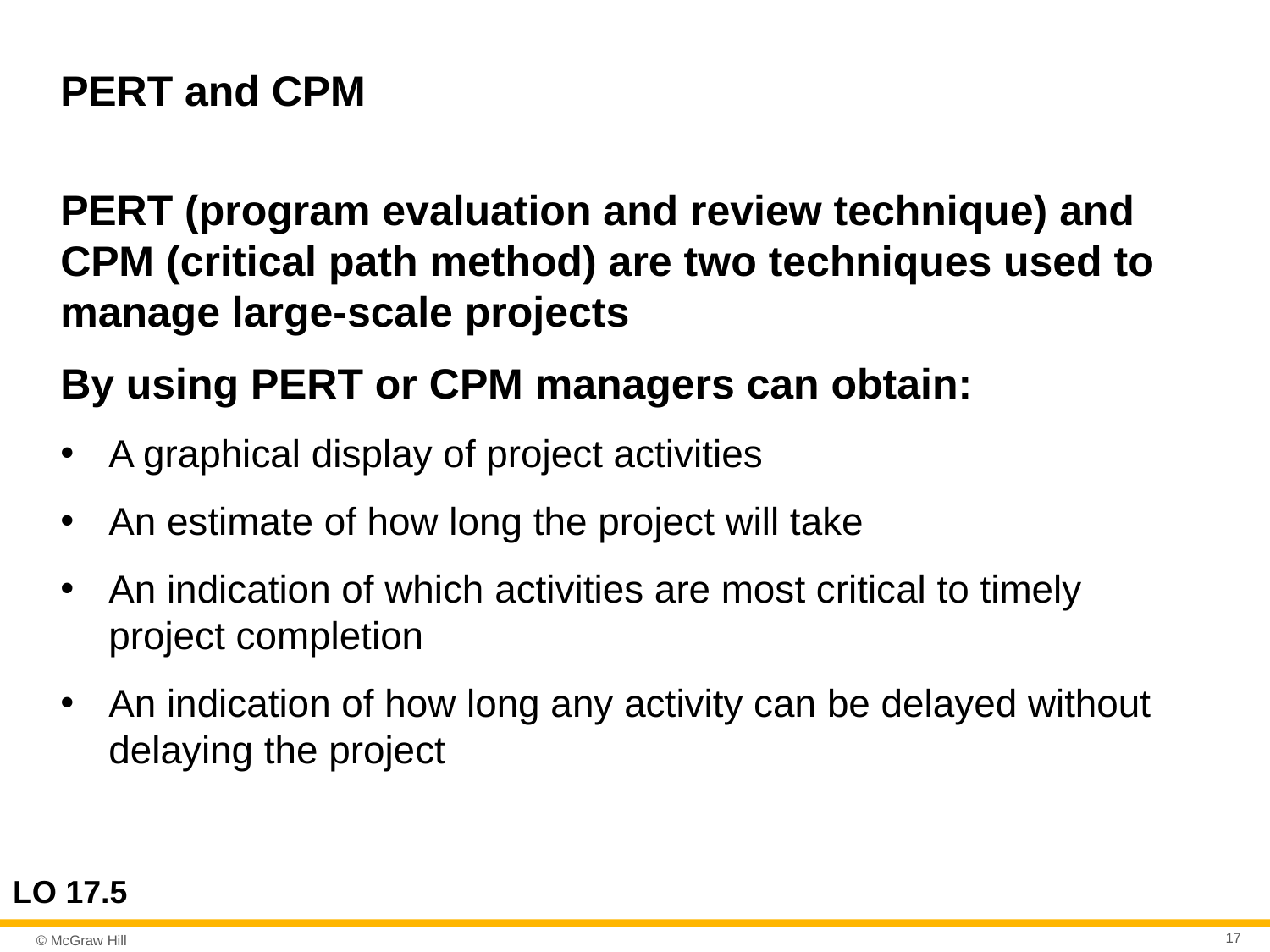

# PERT and CPM
PERT (program evaluation and review technique) and CPM (critical path method) are two techniques used to manage large-scale projects
By using PERT or CPM managers can obtain:
A graphical display of project activities
An estimate of how long the project will take
An indication of which activities are most critical to timely project completion
An indication of how long any activity can be delayed without delaying the project
LO 17.5